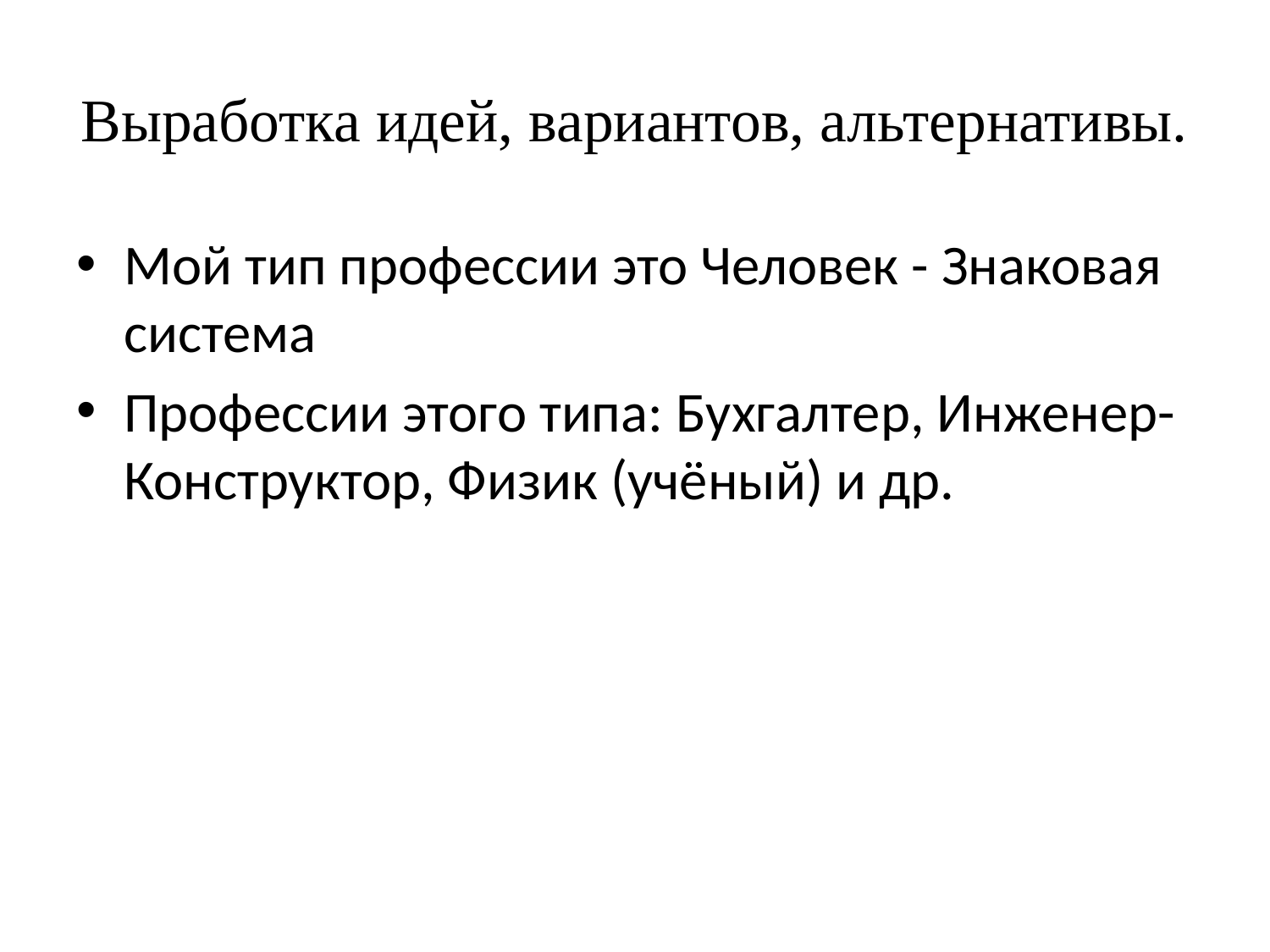

# Выработка идей, вариантов, альтернативы.
Мой тип профессии это Человек - Знаковая система
Профессии этого типа: Бухгалтер, Инженер-Конструктор, Физик (учёный) и др.